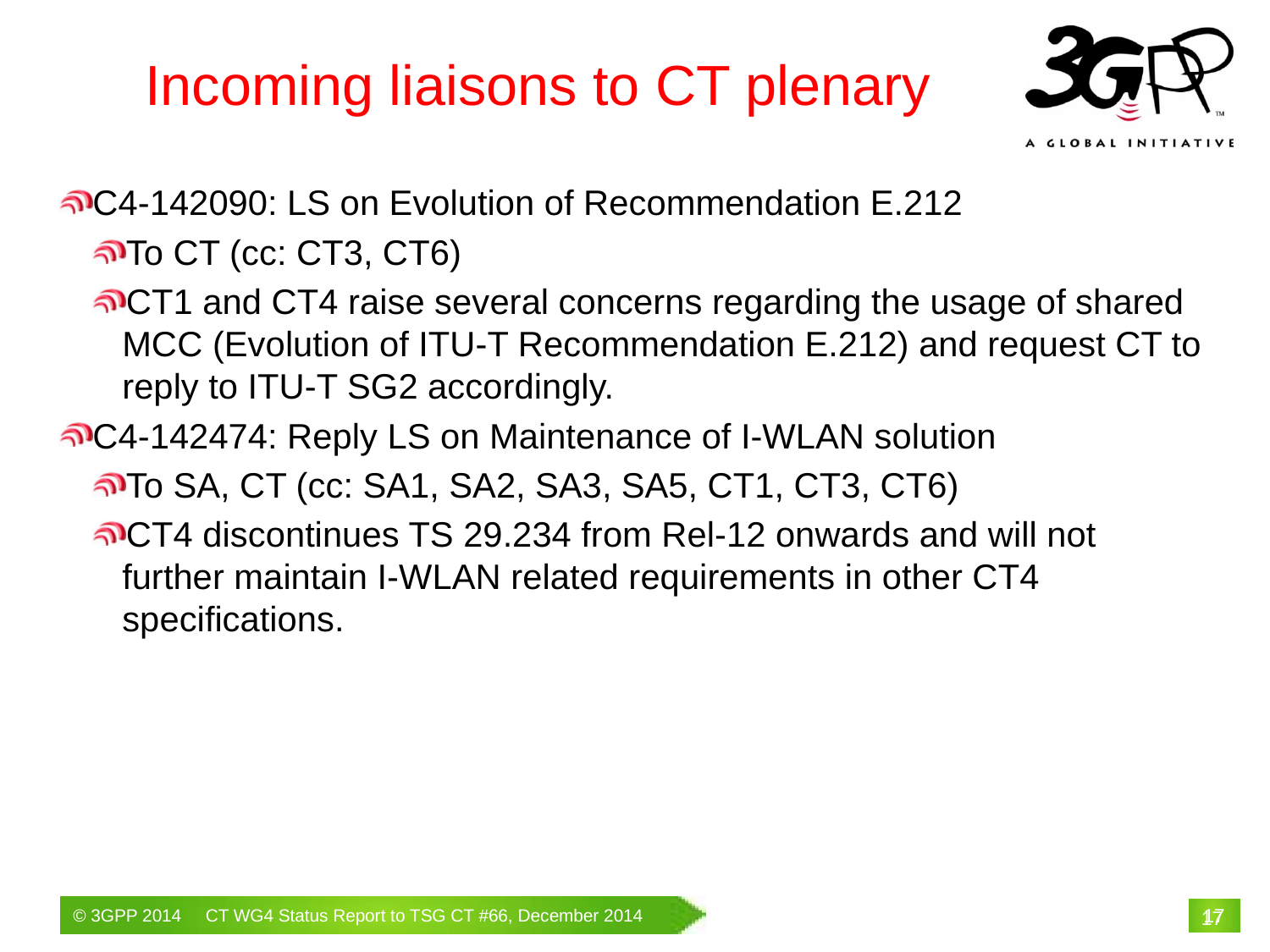

# Incoming liaisons to CT plenary
C4-142090: LS on Evolution of Recommendation E.212
To CT (cc: CT3, CT6)
CT1 and CT4 raise several concerns regarding the usage of shared MCC (Evolution of ITU-T Recommendation E.212) and request CT to reply to ITU-T SG2 accordingly.
C4-142474: Reply LS on Maintenance of I-WLAN solution
To SA, CT (cc: SA1, SA2, SA3, SA5, CT1, CT3, CT6)
CT4 discontinues TS 29.234 from Rel-12 onwards and will not further maintain I-WLAN related requirements in other CT4 specifications.
17